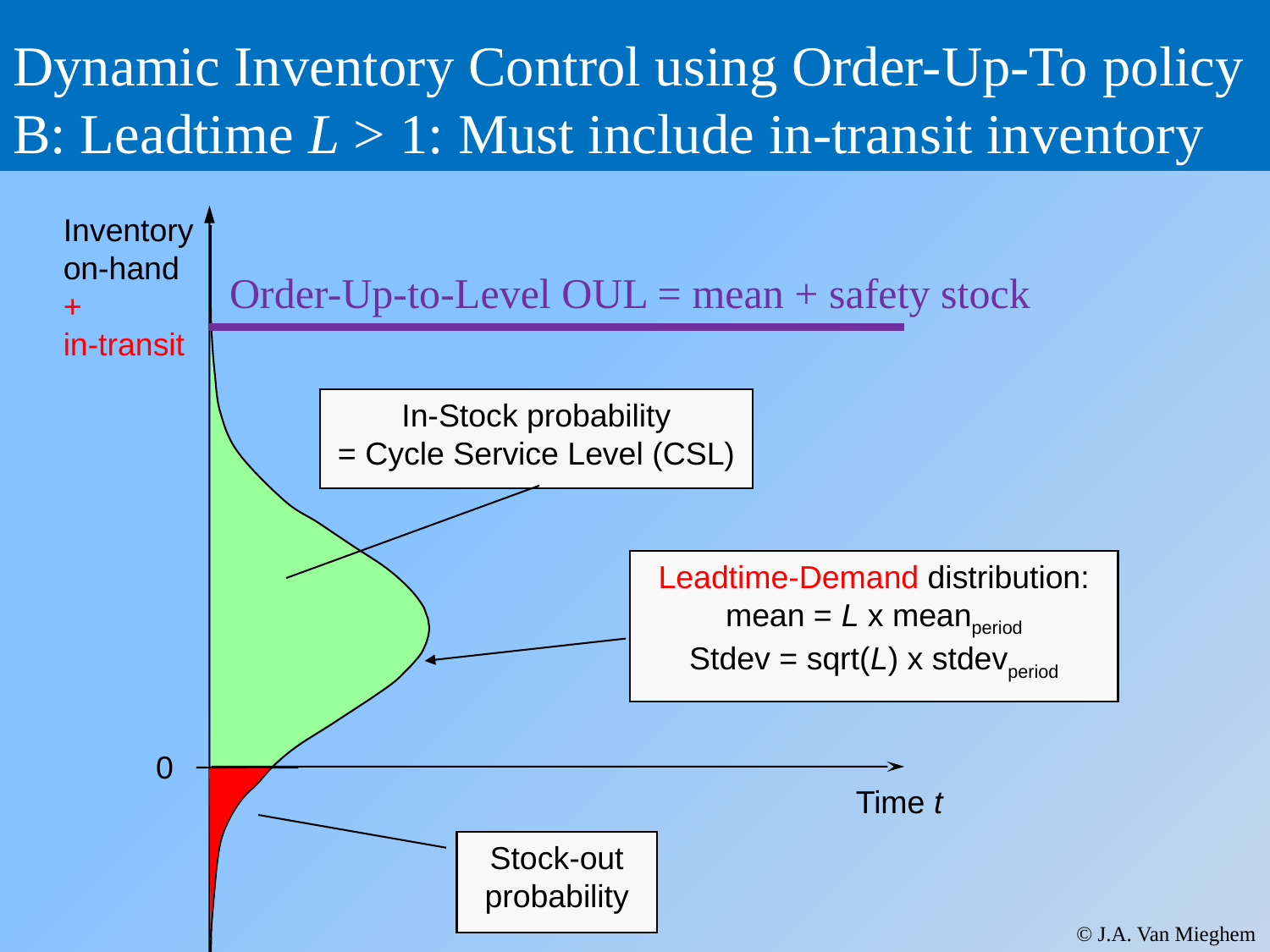

# Dynamic Inventory Control using Order-Up-To policy B: Leadtime L > 1: Must include in-transit inventory
Inventory
on-hand
+
in-transit
Order-Up-to-Level OUL = mean + safety stock
In-Stock probability
= Cycle Service Level (CSL)

0
Time t

Stock-out probability
Leadtime-Demand distribution:
mean = L x meanperiod
Stdev = sqrt(L) x stdevperiod